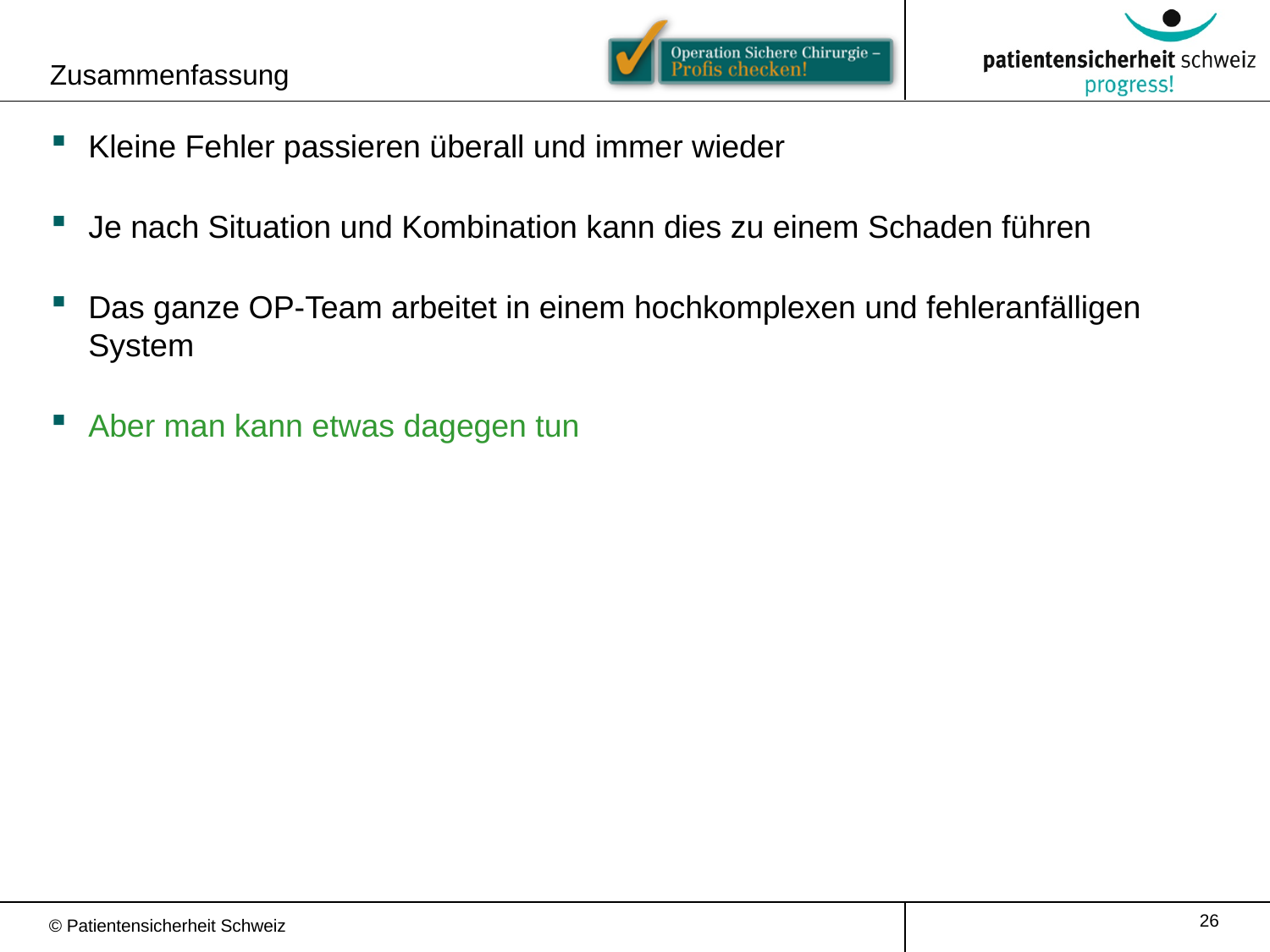

Zusammenfassung
Kleine Fehler passieren überall und immer wieder
Je nach Situation und Kombination kann dies zu einem Schaden führen
Das ganze OP-Team arbeitet in einem hochkomplexen und fehleranfälligen System
Aber man kann etwas dagegen tun

26
© Patientensicherheit Schweiz